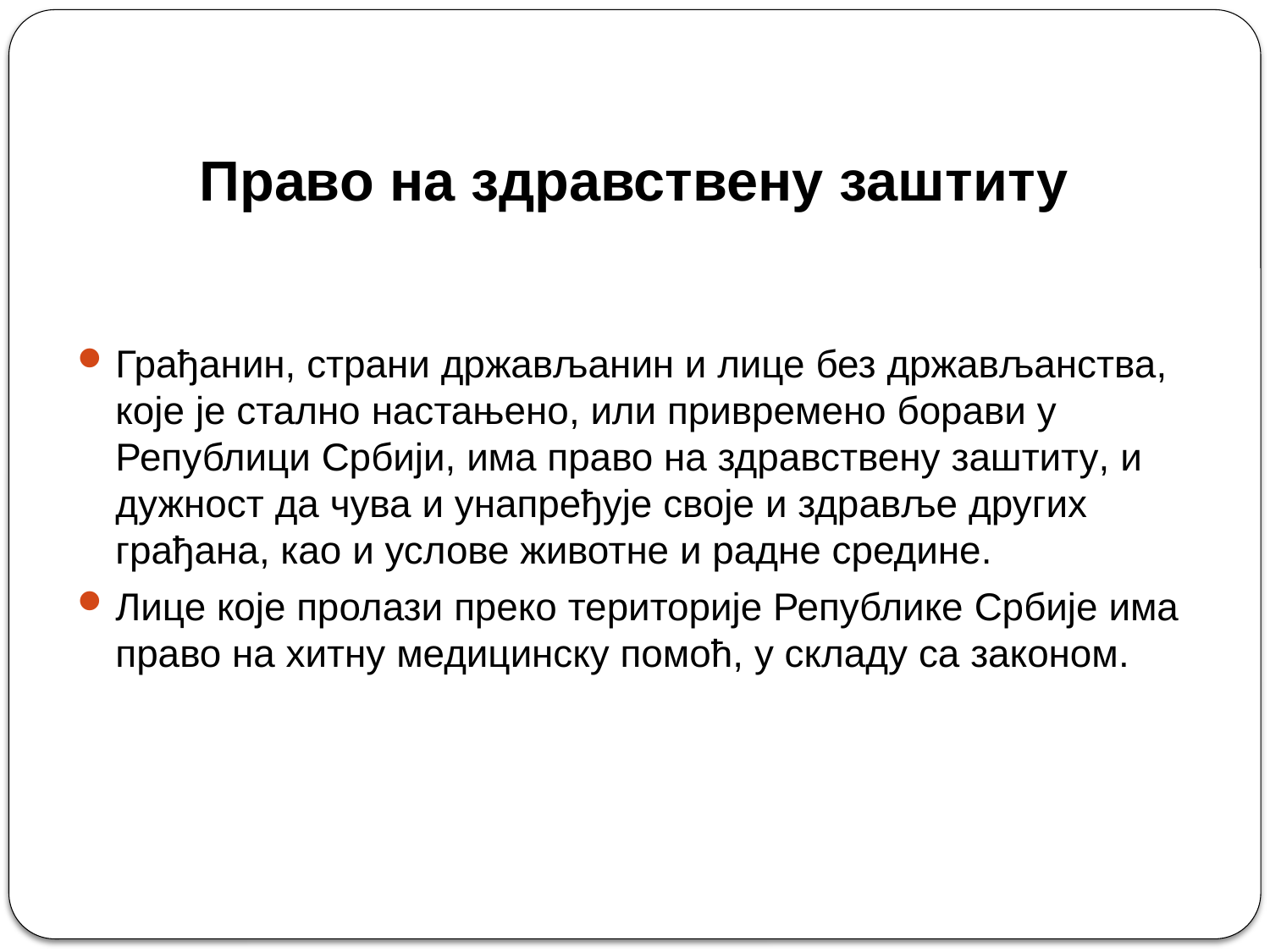

# Право на здравствену заштиту

Грађанин, страни држављанин и лице без држављанства, које је стално настањено, или привремено борави у Републици Србији, има право на здравствену заштиту, и дужност да чува и унапређује своје и здравље других грађана, као и услове животне и радне средине.
Лице које пролази преко територије Републике Србије има право на хитну медицинску помоћ, у складу са законом.